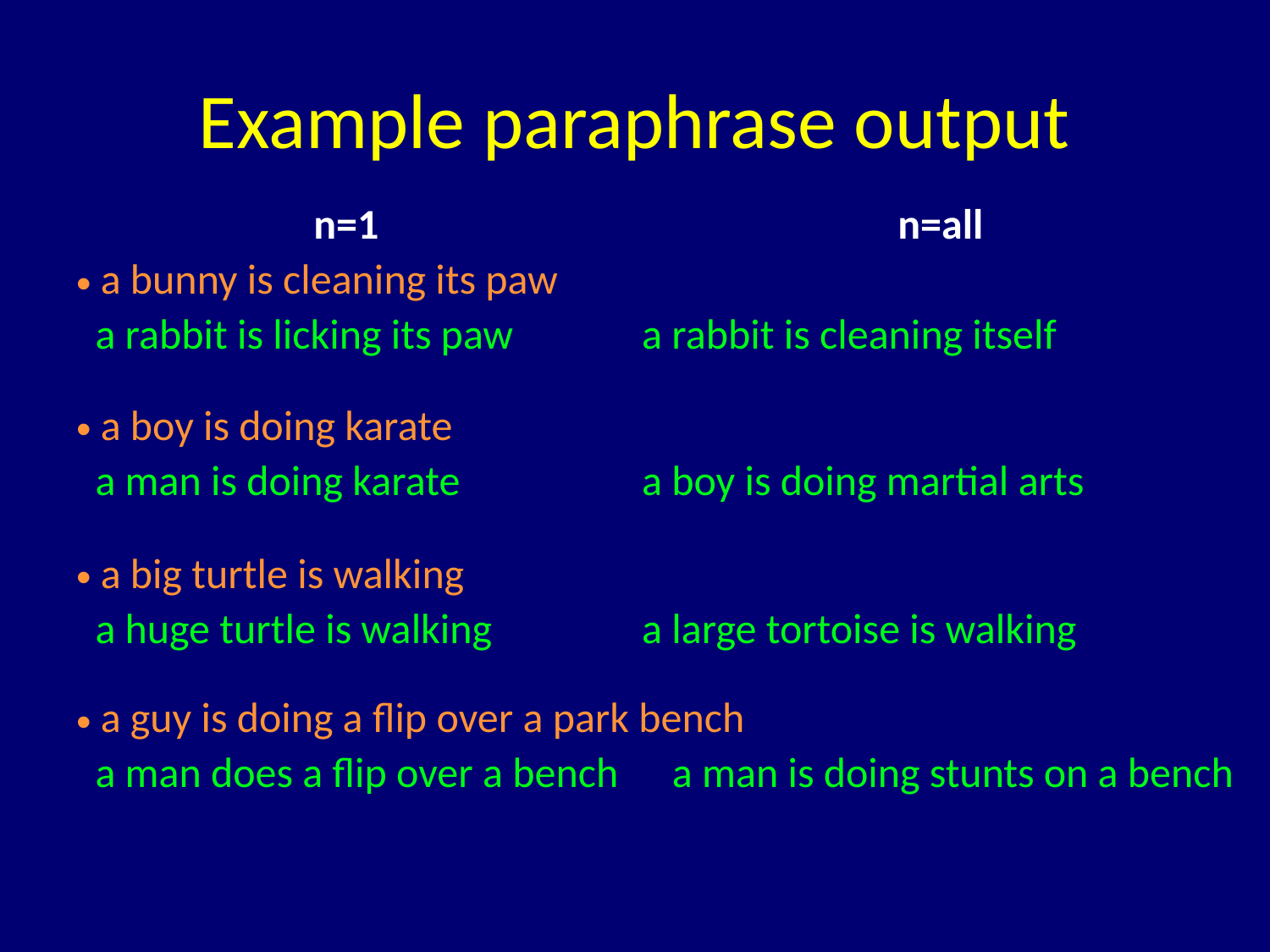

# Example paraphrase output
| n=1 | n=all |  |
| --- | --- | --- |
| a bunny is cleaning its paw |  |  |
| a rabbit is licking its paw | a rabbit is cleaning itself |  |
| a boy is doing karate |  |  |
| a man is doing karate | a boy is doing martial arts |  |
| a big turtle is walking |  |  |
| a huge turtle is walking | a large tortoise is walking |  |
| a guy is doing a flip over a park bench |  |  |
| a man does a flip over a bench |  | a man is doing stunts on a bench |